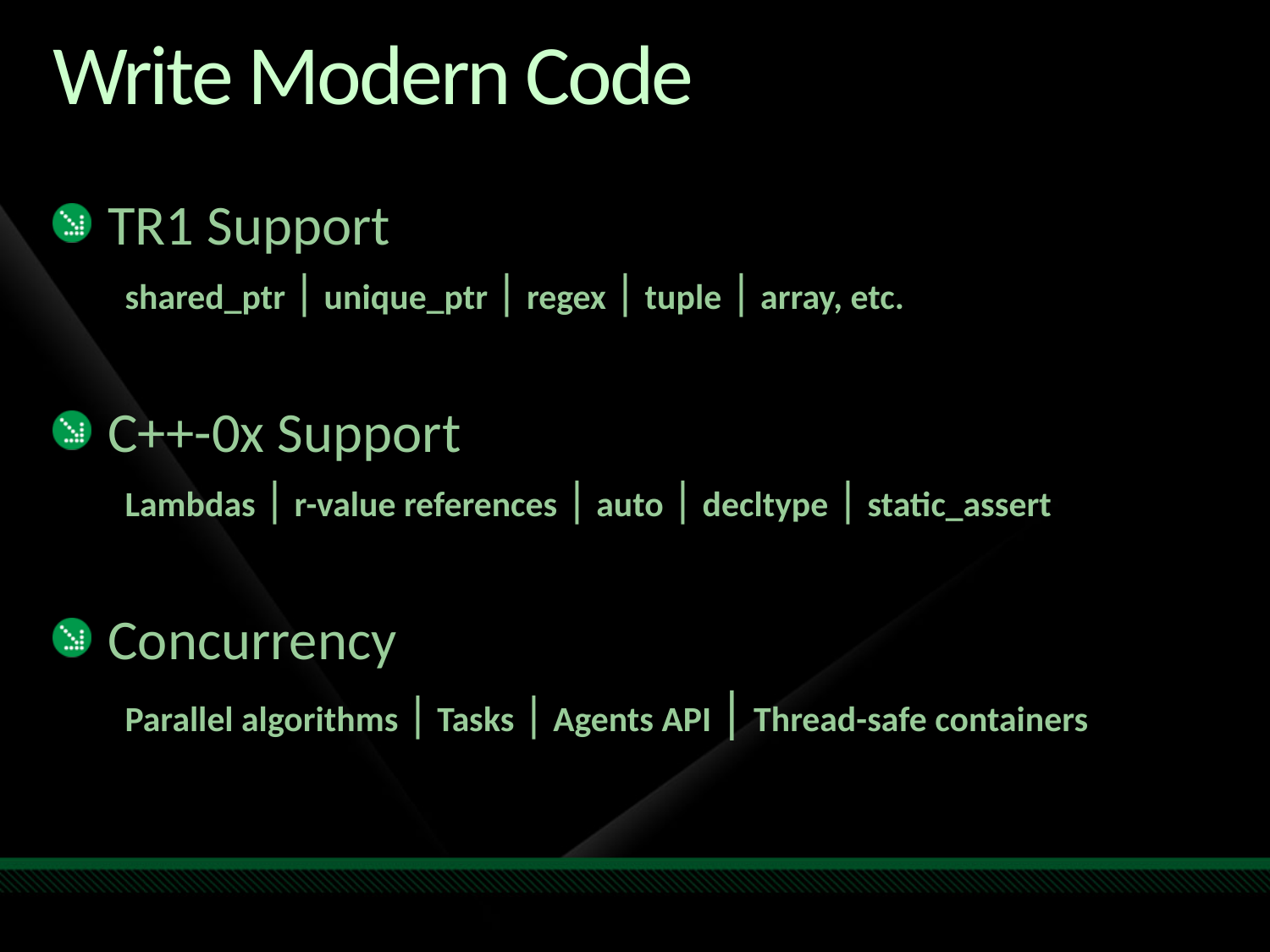

# Write Modern Code
TR1 Support
shared_ptr | unique_ptr | regex | tuple | array, etc.

C++-0x Support
Lambdas | r-value references | auto | decltype | static_assert

Concurrency
Parallel algorithms | Tasks | Agents API | Thread-safe containers